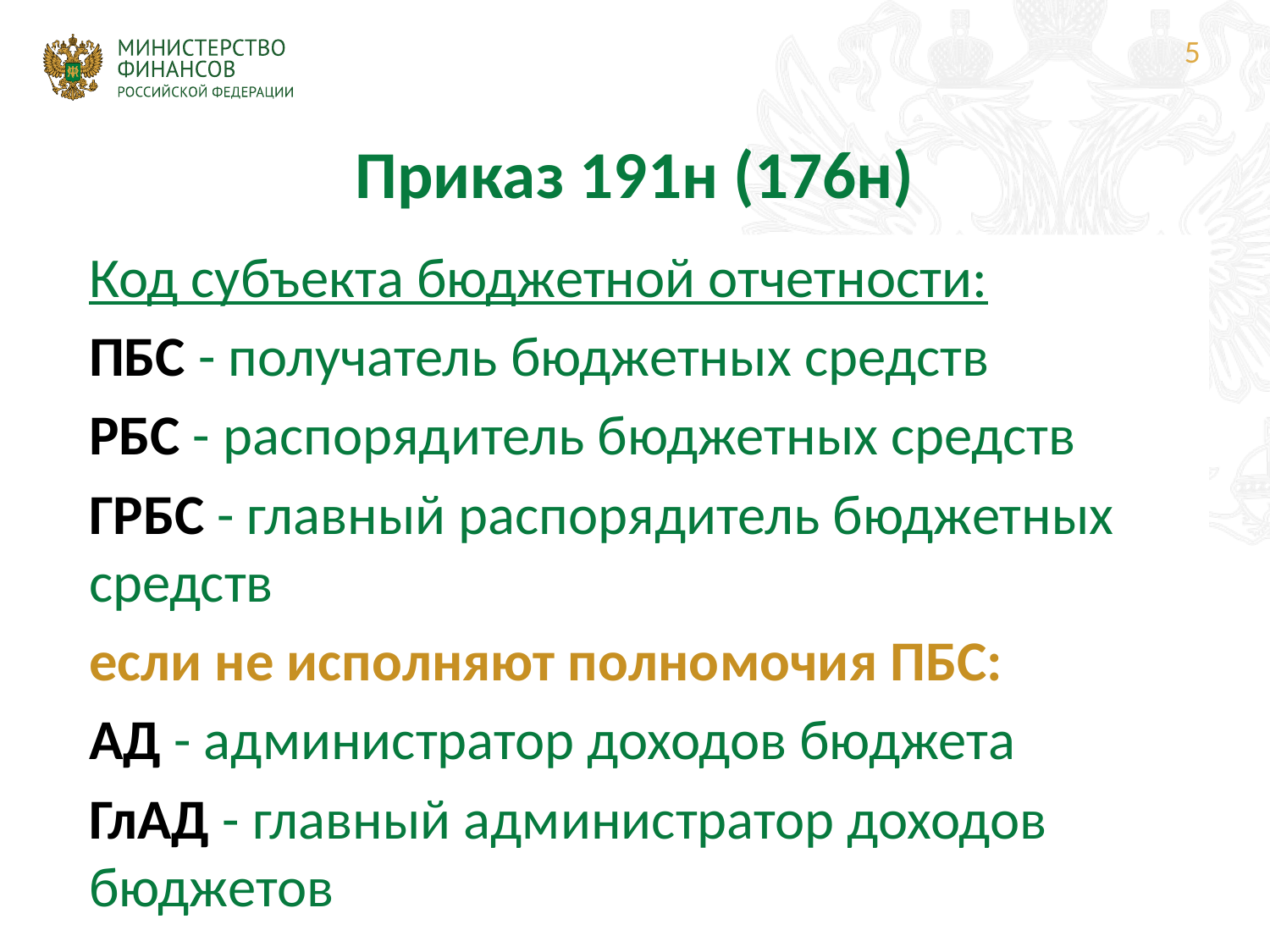

5
# Приказ 191н (176н)
Код субъекта бюджетной отчетности:
ПБС - получатель бюджетных средств
РБС - распорядитель бюджетных средств
ГРБС - главный распорядитель бюджетных средств
если не исполняют полномочия ПБС:
АД - администратор доходов бюджета
ГлАД - главный администратор доходов бюджетов